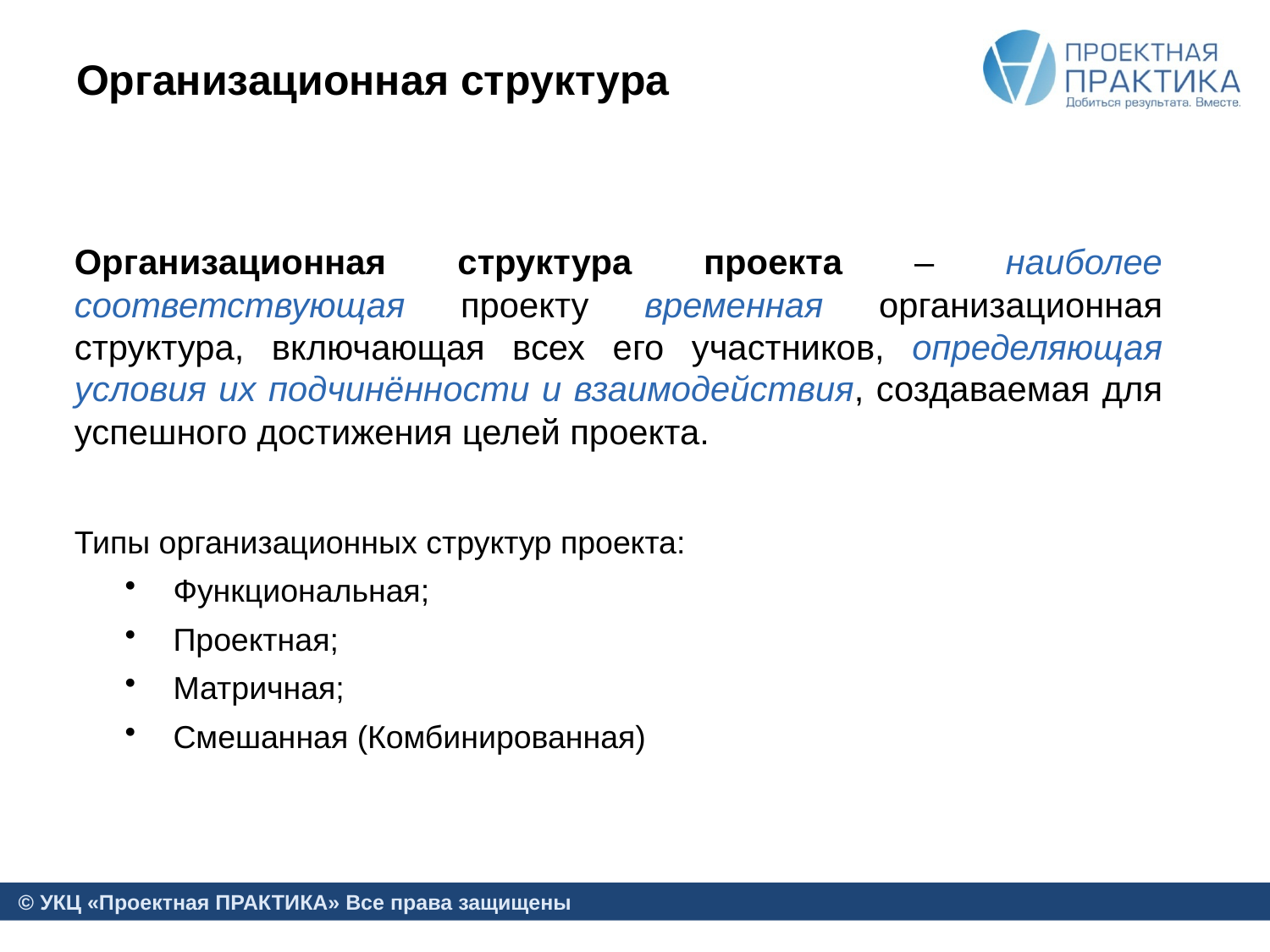

# Организационная структура
Организационная структура проекта – наиболее соответствующая проекту временная организационная структура, включающая всех его участников, определяющая условия их подчинённости и взаимодействия, создаваемая для успешного достижения целей проекта.

Типы организационных структур проекта:
Функциональная;
Проектная;
Матричная;
Смешанная (Комбинированная)